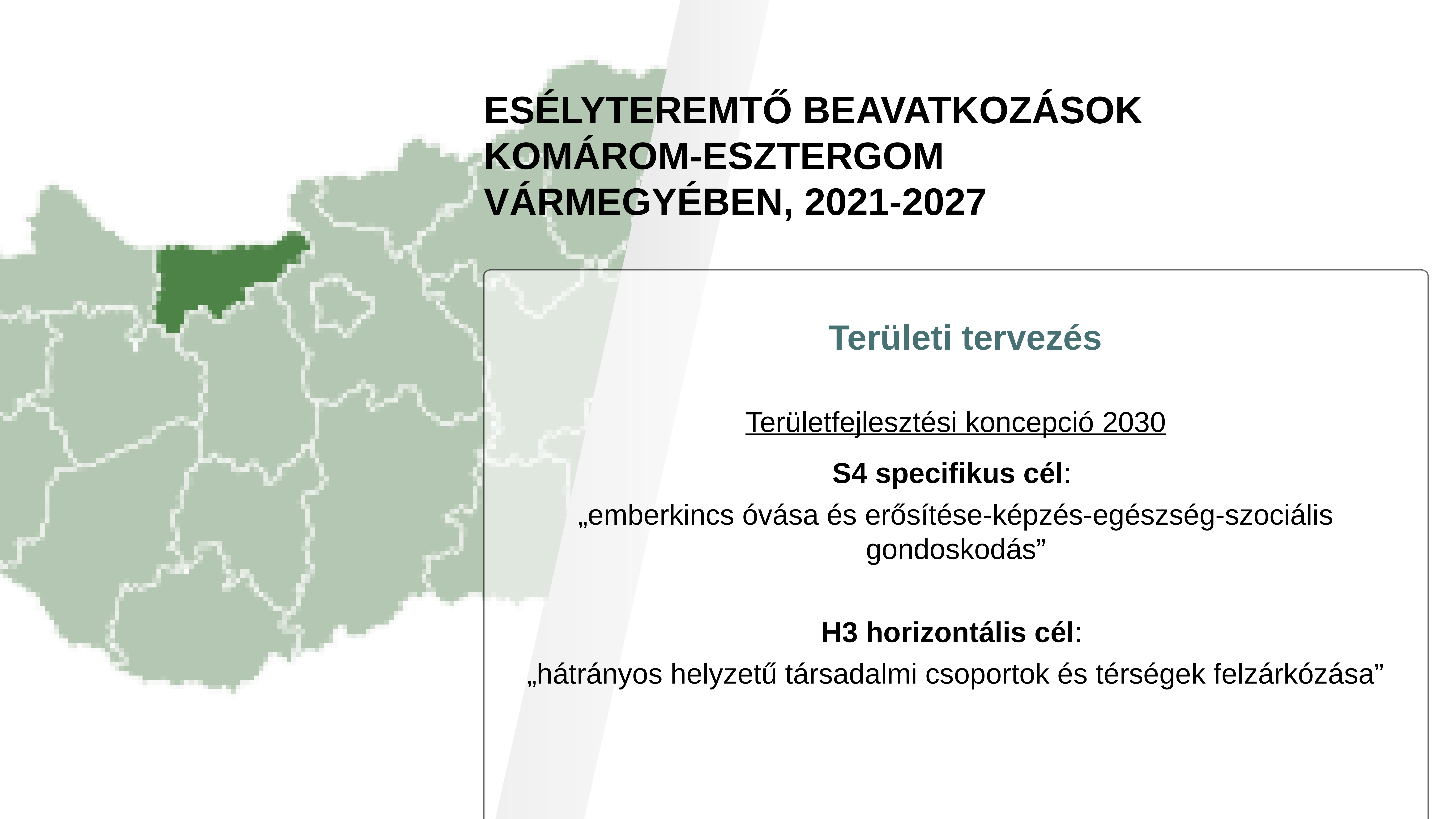

Esélyteremtő beavatkozások Komárom-Esztergom vármegyében, 2021-2027

Területi tervezés
Területfejlesztési koncepció 2030
S4 specifikus cél:
„emberkincs óvása és erősítése-képzés-egészség-szociális gondoskodás”

H3 horizontális cél:
„hátrányos helyzetű társadalmi csoportok és térségek felzárkózása”